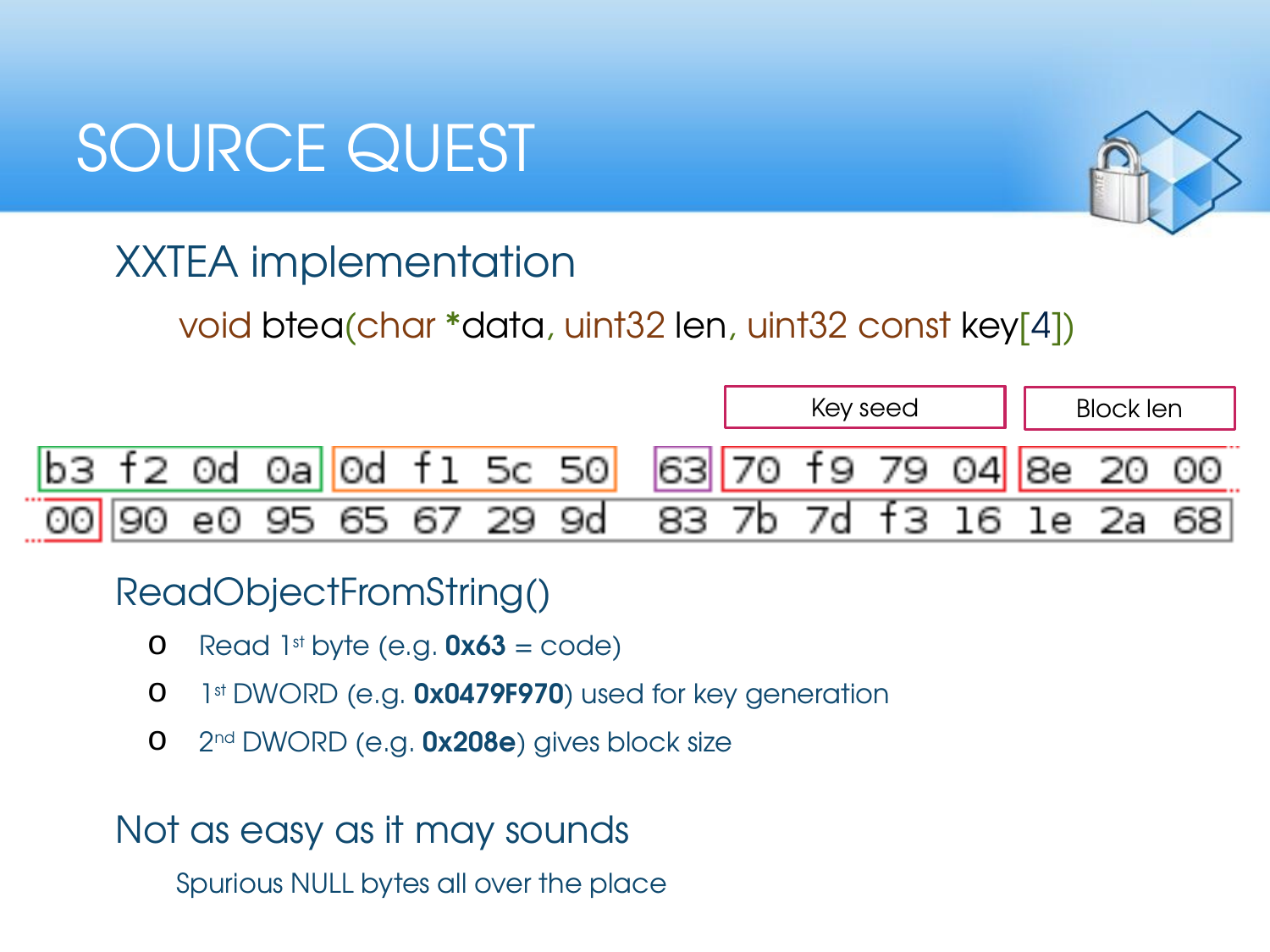

# Source quest
XXTEA implementation
void btea(char *data, uint32 len, uint32 const key[4])
Key seed
Block len

ReadObjectFromString()
Read 1st byte (e.g. 0x63 = code)
1st DWORD (e.g. 0x0479F970) used for key generation
2nd DWORD (e.g. 0x208e) gives block size

Not as easy as it may sounds
Spurious NULL bytes all over the place